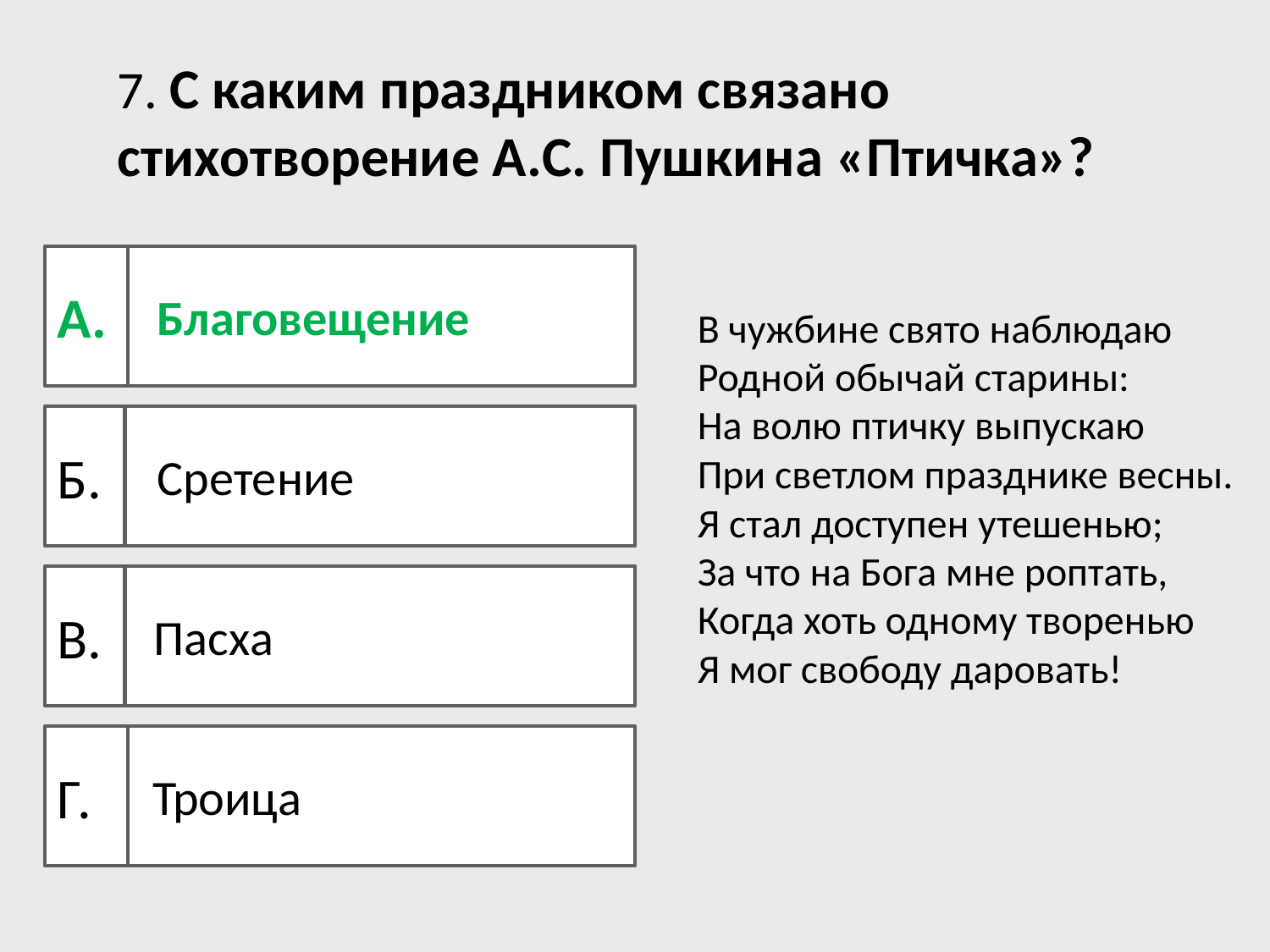

7. С каким праздником связано стихотворение А.С. Пушкина «Птичка»?

А.
          Благовещение
В чужбине свято наблюдаю
Родной обычай старины:
На волю птичку выпускаю
При светлом празднике весны.
Я стал доступен утешенью;
За что на Бога мне роптать,
Когда хоть одному творенью
Я мог свободу даровать!
Б.
      Сретение
В.
  Пасха
Г.
     Троица